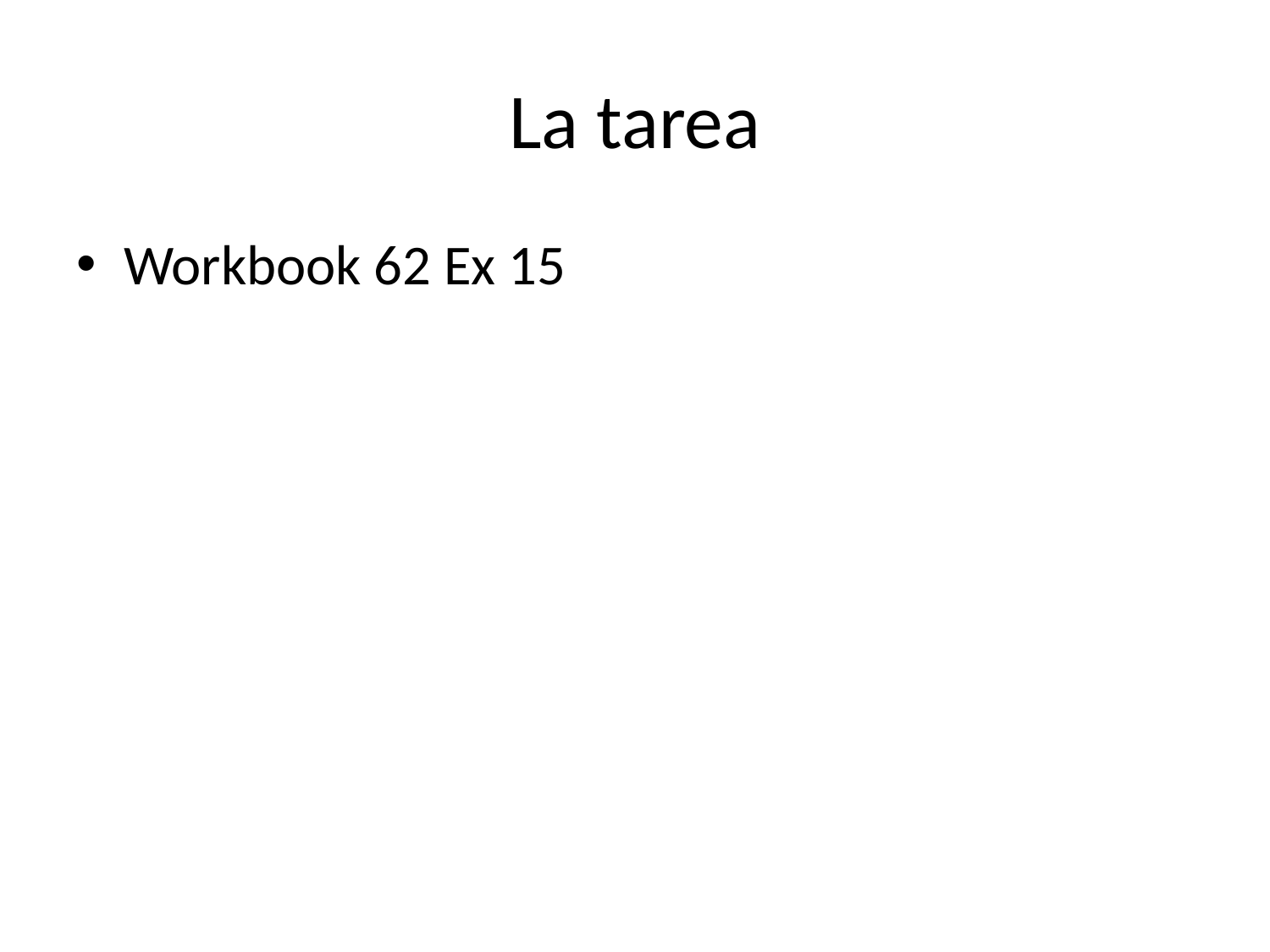

# La tarea
Workbook 62 Ex 15